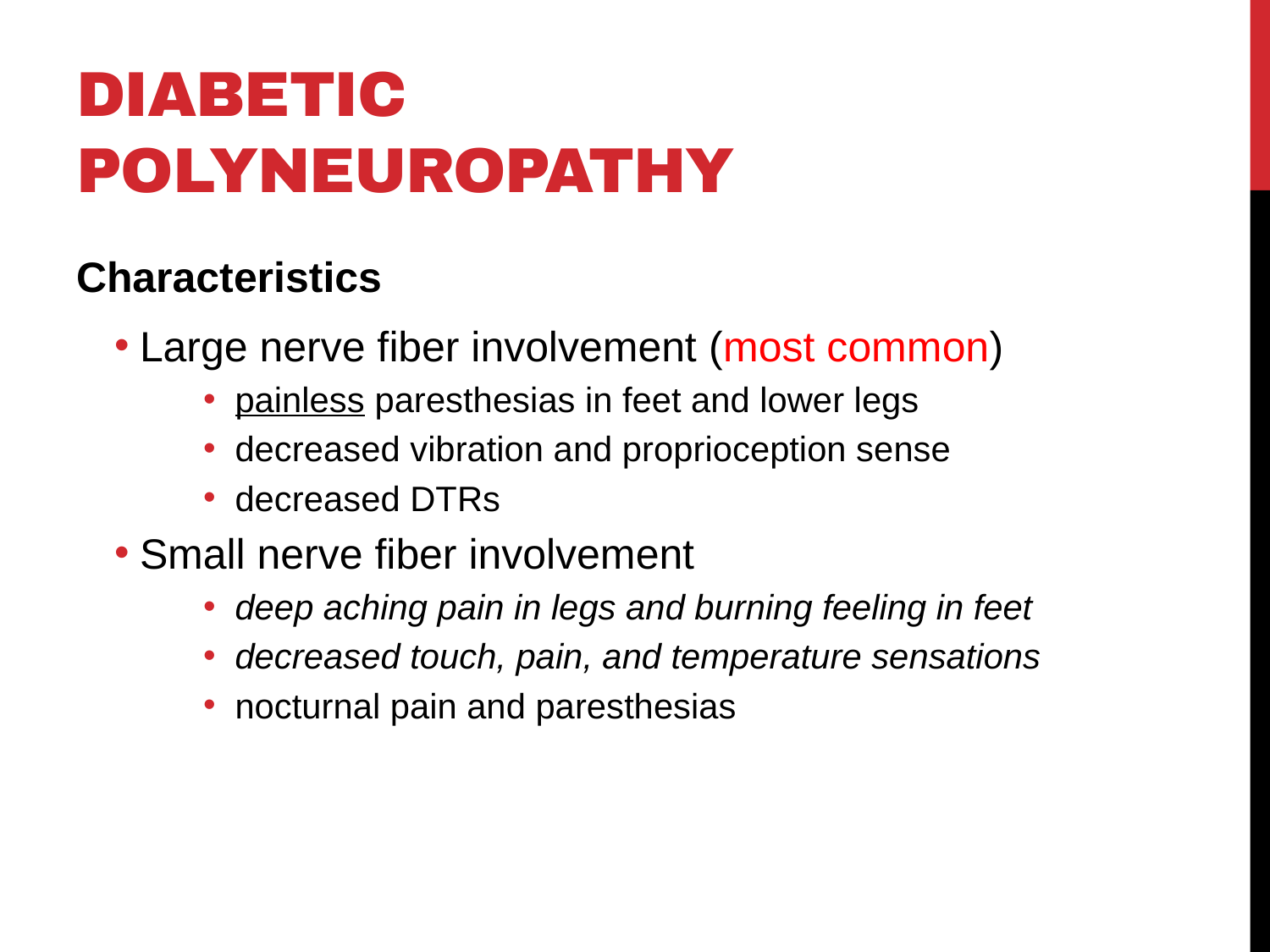

# Diabetic Polyneuropathy
Characteristics
Large nerve fiber involvement (most common)
painless paresthesias in feet and lower legs
decreased vibration and proprioception sense
decreased DTRs
Small nerve fiber involvement
deep aching pain in legs and burning feeling in feet
decreased touch, pain, and temperature sensations
nocturnal pain and paresthesias